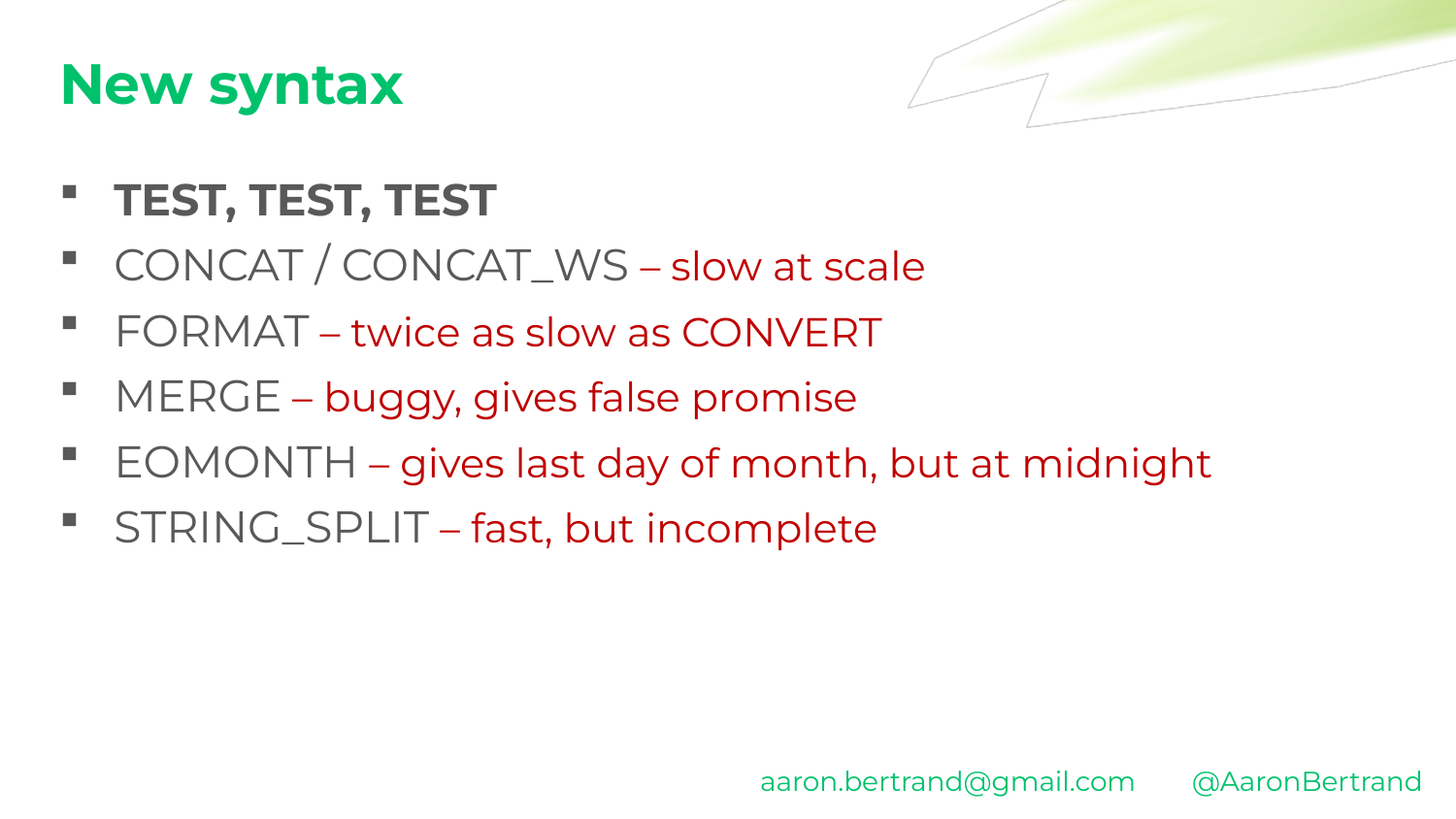

# New syntax
TEST, TEST, TEST
CONCAT / CONCAT_WS – slow at scale
FORMAT – twice as slow as CONVERT
MERGE – buggy, gives false promise
EOMONTH – gives last day of month, but at midnight
STRING_SPLIT – fast, but incomplete